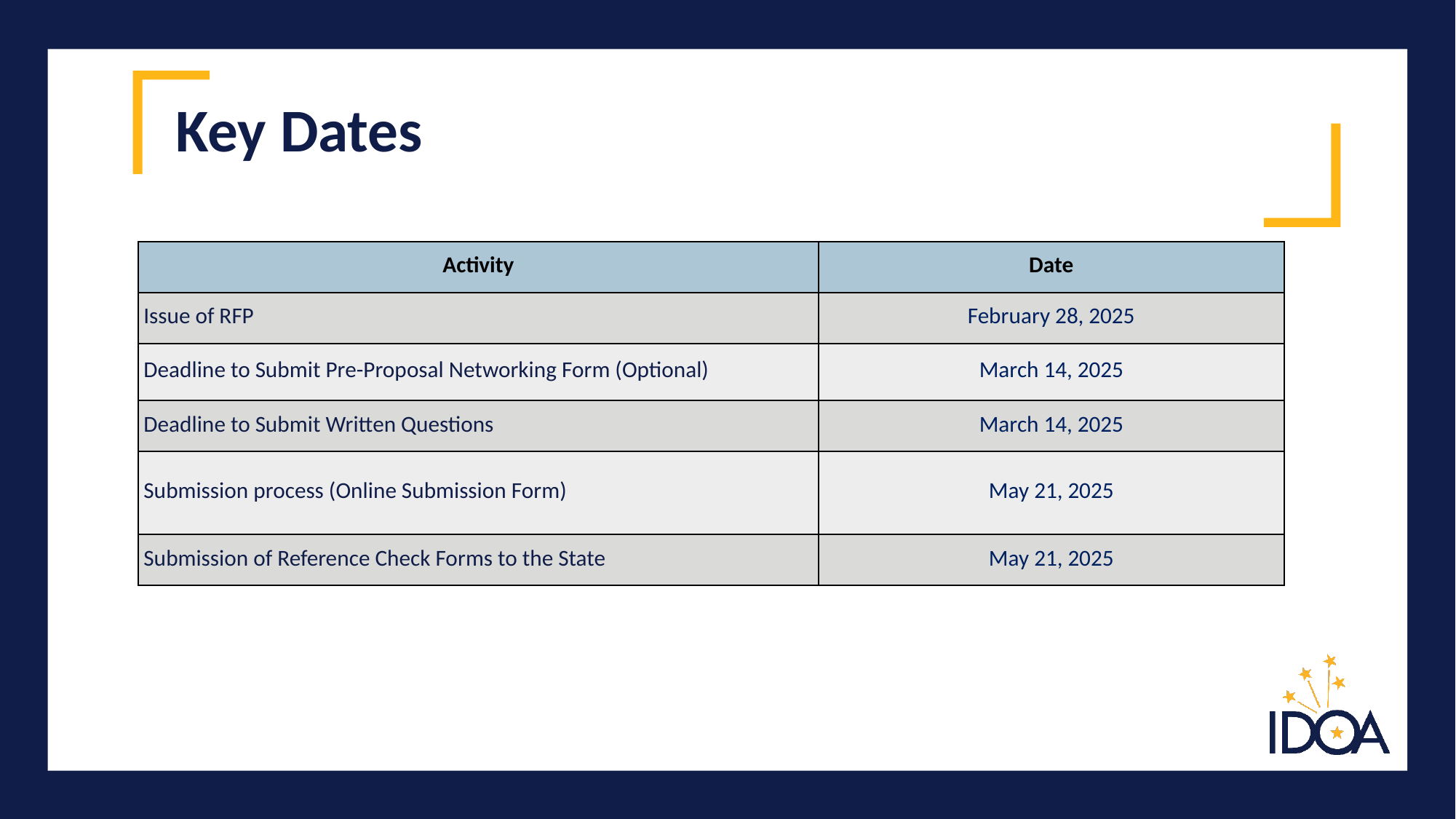

# Key Dates
| Activity | Date |
| --- | --- |
| Issue of RFP | February 28, 2025 |
| Deadline to Submit Pre-Proposal Networking Form (Optional) | March 14, 2025 |
| Deadline to Submit Written Questions | March 14, 2025 |
| Submission process (Online Submission Form) | May 21, 2025 |
| Submission of Reference Check Forms to the State | May 21, 2025 |